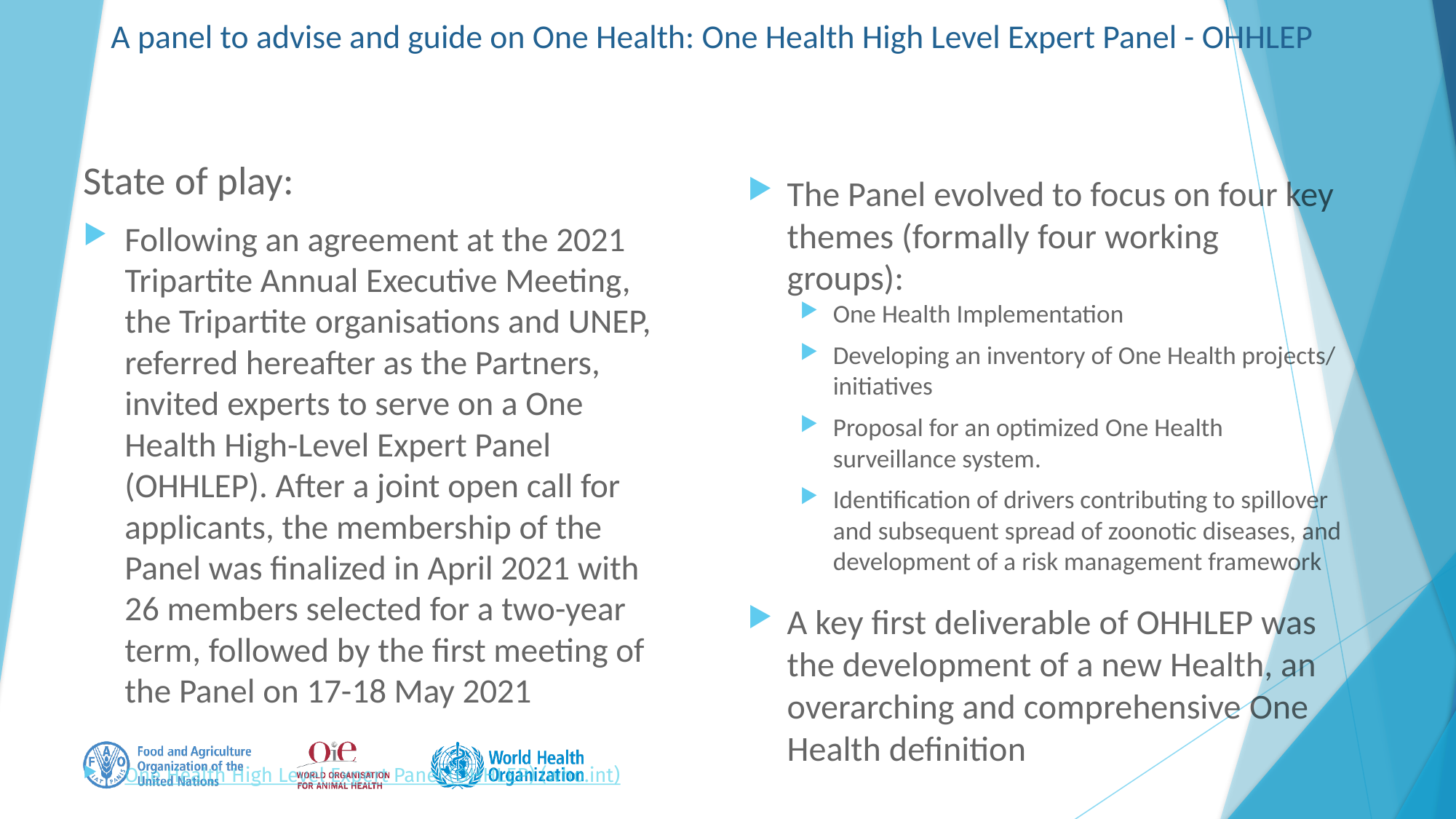

# A panel to advise and guide on One Health: One Health High Level Expert Panel - OHHLEP
State of play:
Following an agreement at the 2021 Tripartite Annual Executive Meeting, the Tripartite organisations and UNEP, referred hereafter as the Partners, invited experts to serve on a One Health High-Level Expert Panel (OHHLEP). After a joint open call for applicants, the membership of the Panel was finalized in April 2021 with 26 members selected for a two-year term, followed by the first meeting of the Panel on 17-18 May 2021

One Health High Level Expert Panel (OHHLEP) (who.int)

The Panel evolved to focus on four key themes (formally four working groups):
One Health Implementation
Developing an inventory of One Health projects/ initiatives
Proposal for an optimized One Health surveillance system.
Identification of drivers contributing to spillover and subsequent spread of zoonotic diseases, and development of a risk management framework
A key first deliverable of OHHLEP was the development of a new Health, an overarching and comprehensive One Health definition